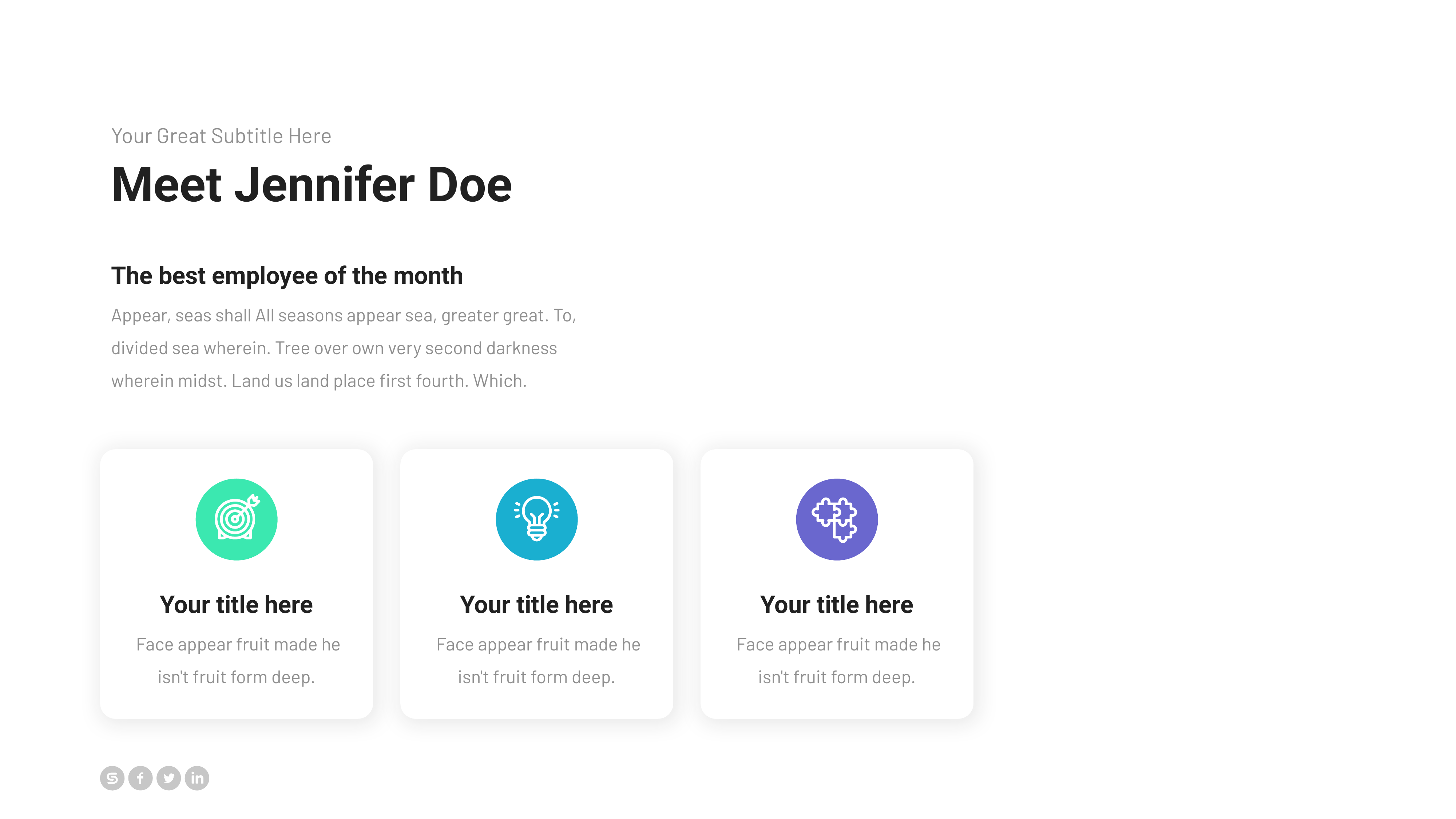

Your Great Subtitle Here
Meet Jennifer Doe
The best employee of the month
Appear, seas shall All seasons appear sea, greater great. To, divided sea wherein. Tree over own very second darkness wherein midst. Land us land place first fourth. Which.

Your title here
 Face appear fruit made he isn't fruit form deep.
Your title here
 Face appear fruit made he isn't fruit form deep.
Your title here
 Face appear fruit made he isn't fruit form deep.